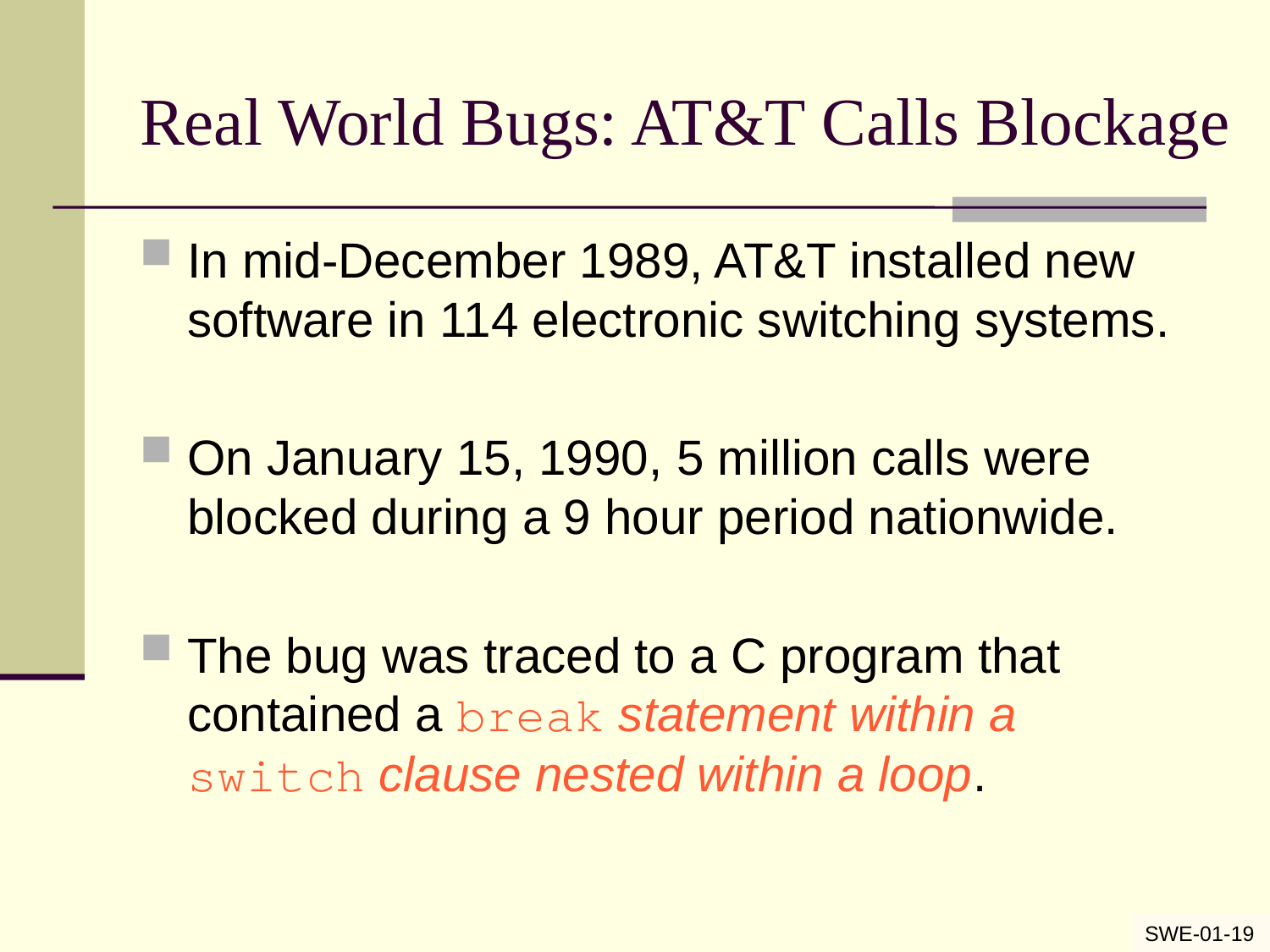

# Real World Bugs: AT&T Calls Blockage
In mid-December 1989, AT&T installed new software in 114 electronic switching systems.

On January 15, 1990, 5 million calls were blocked during a 9 hour period nationwide.

The bug was traced to a C program that contained a break statement within a switch clause nested within a loop.